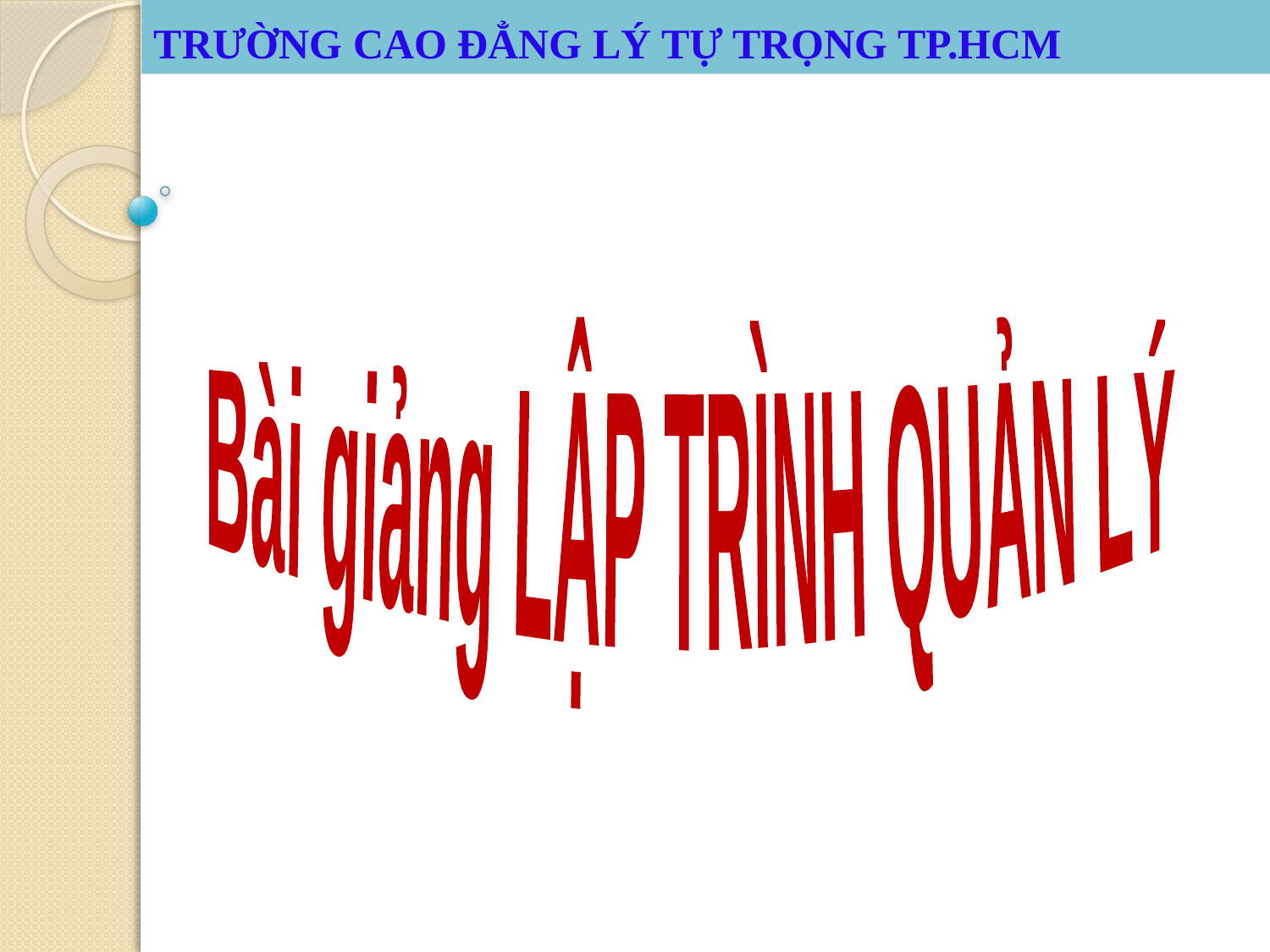

TRƯỜNG CAO ĐẲNG LÝ TỰ TRỌNG TP.HCM
Bài giảng LẬP TRÌNH QUẢN LÝ